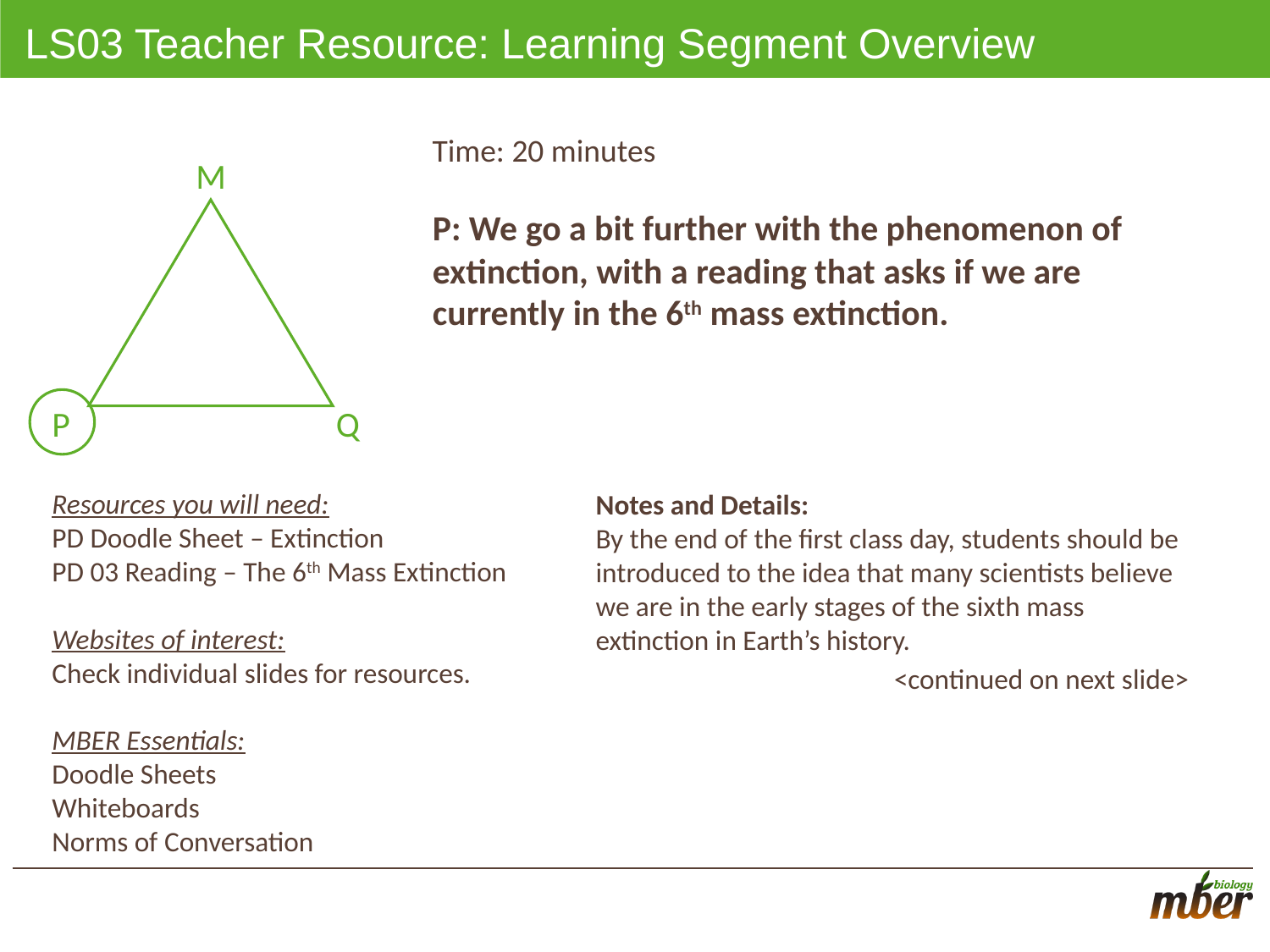

# LS03 Teacher Resource: Learning Segment Overview
Time: 20 minutes
M

Q
P
P: We go a bit further with the phenomenon of extinction, with a reading that asks if we are currently in the 6th mass extinction.

Resources you will need:
PD Doodle Sheet – Extinction
PD 03 Reading – The 6th Mass Extinction

Websites of interest:
Check individual slides for resources.

MBER Essentials:
Doodle Sheets
Whiteboards
Norms of Conversation
Notes and Details:
By the end of the first class day, students should be introduced to the idea that many scientists believe we are in the early stages of the sixth mass extinction in Earth’s history.
		       <continued on next slide>